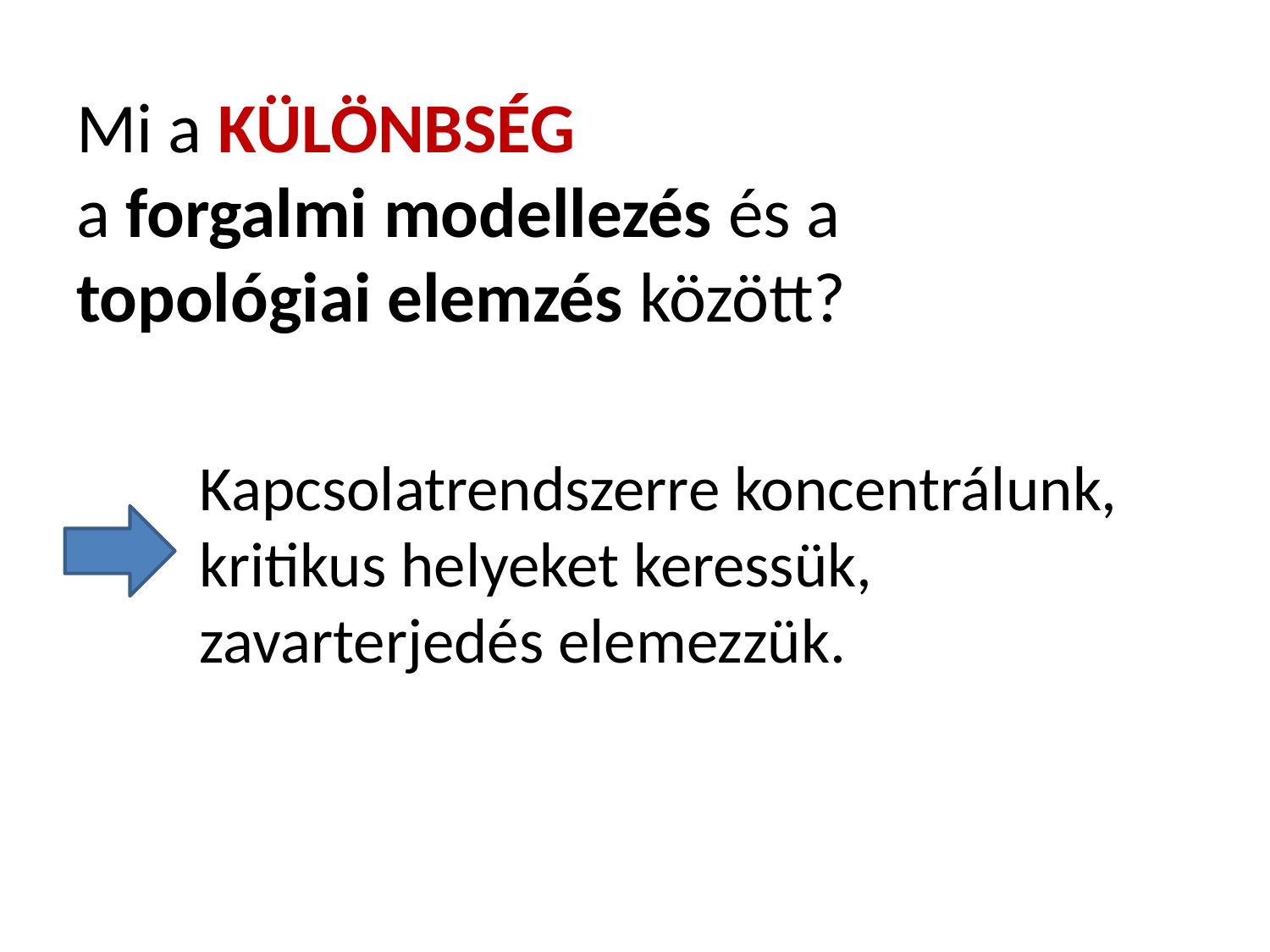

Mi a KÜLÖNBSÉG
a forgalmi modellezés és a
topológiai elemzés között?

Kapcsolatrendszerre koncentrálunk, kritikus helyeket keressük,
zavarterjedés elemezzük.